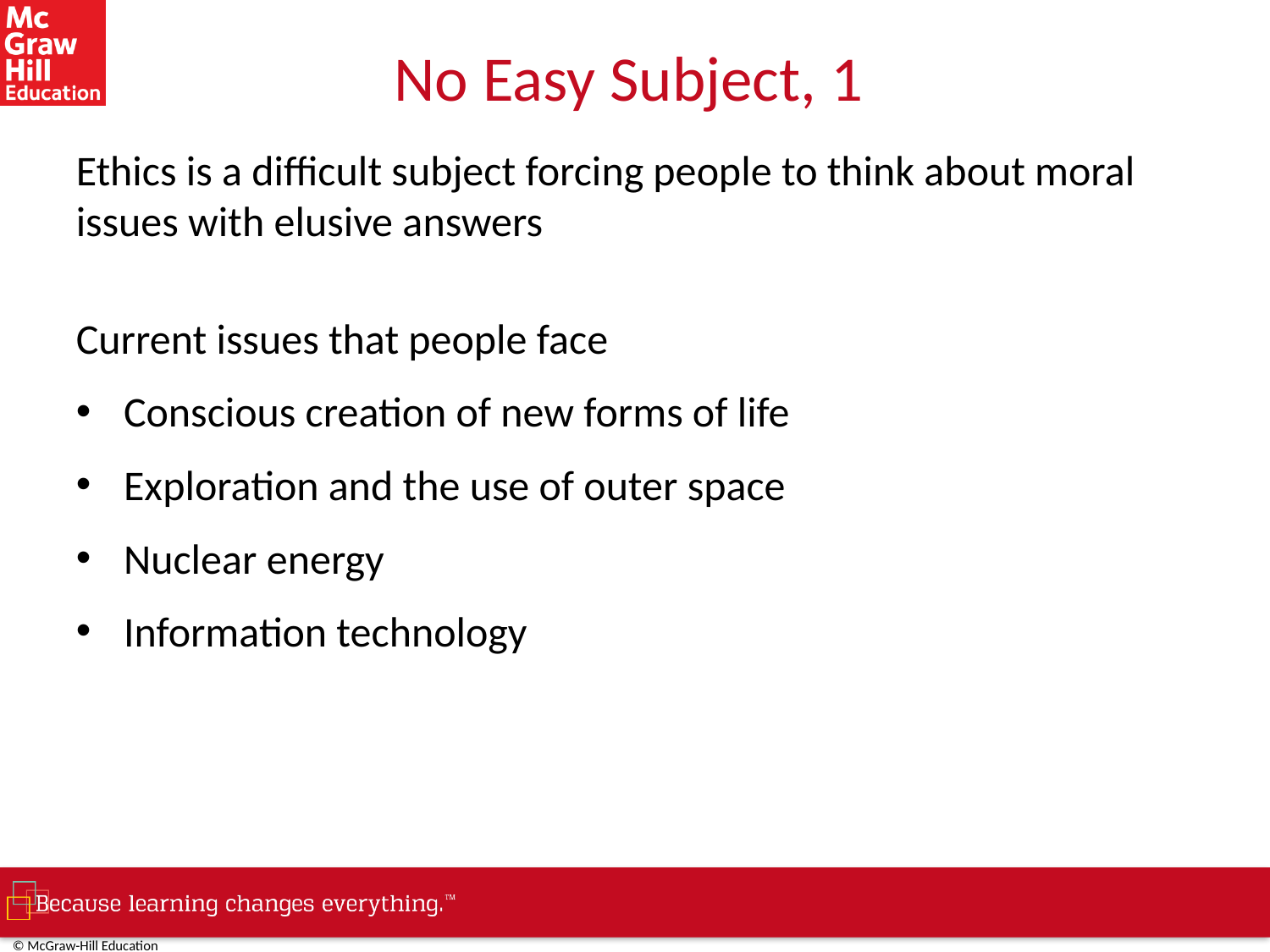

# No Easy Subject, 1
Ethics is a difficult subject forcing people to think about moral issues with elusive answers

Current issues that people face
Conscious creation of new forms of life
Exploration and the use of outer space
Nuclear energy
Information technology